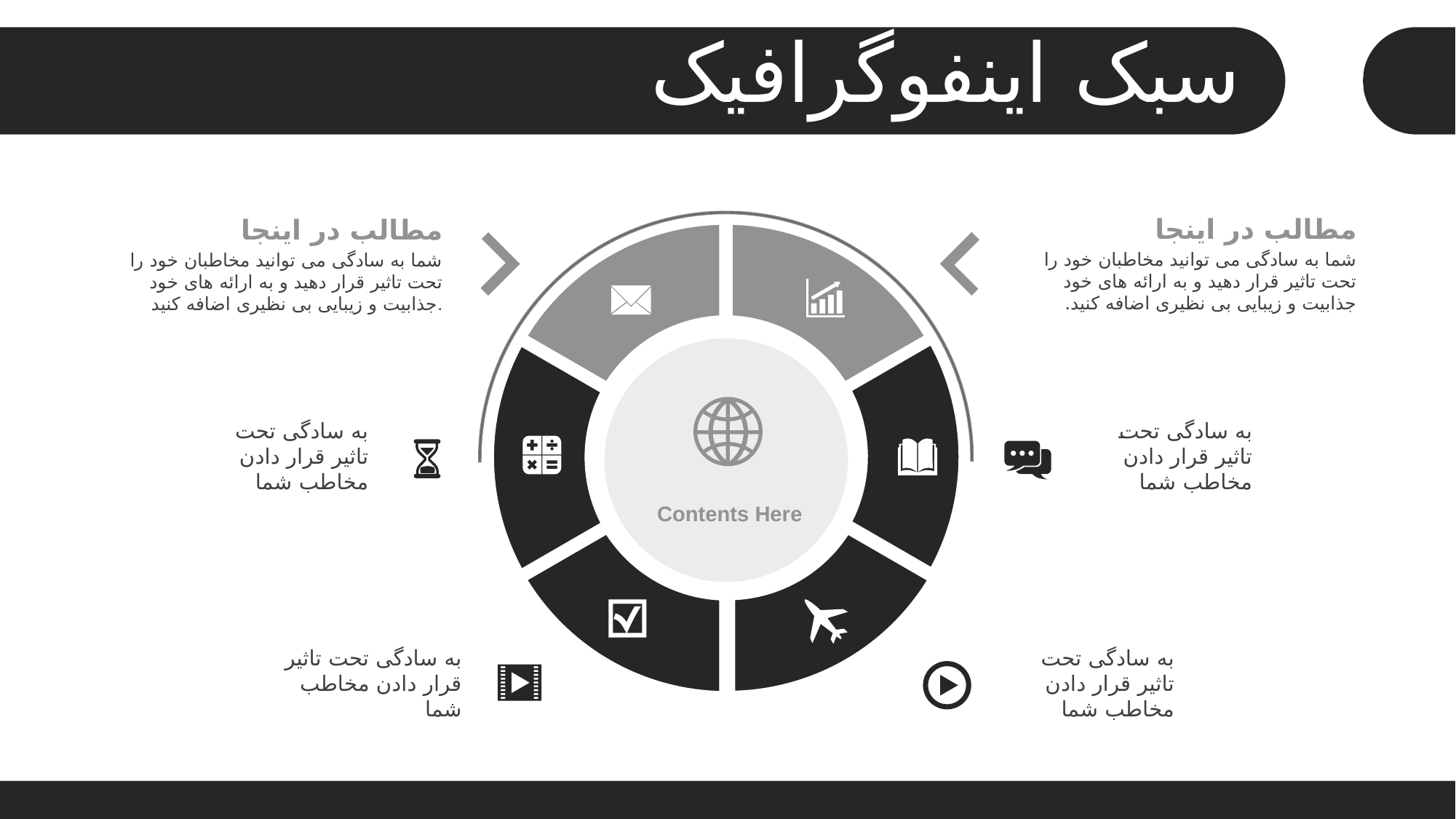

سبک اینفوگرافیک
مطالب در اینجا
شما به سادگی می توانید مخاطبان خود را تحت تاثیر قرار دهید و به ارائه های خود جذابیت و زیبایی بی نظیری اضافه کنید.
مطالب در اینجا
شما به سادگی می توانید مخاطبان خود را تحت تاثیر قرار دهید و به ارائه های خود جذابیت و زیبایی بی نظیری اضافه کنید.

به سادگی تحت تاثیر قرار دادن مخاطب شما
به سادگی تحت تاثیر قرار دادن مخاطب شما

Contents Here

به سادگی تحت تاثیر قرار دادن مخاطب شما
به سادگی تحت تاثیر قرار دادن مخاطب شما